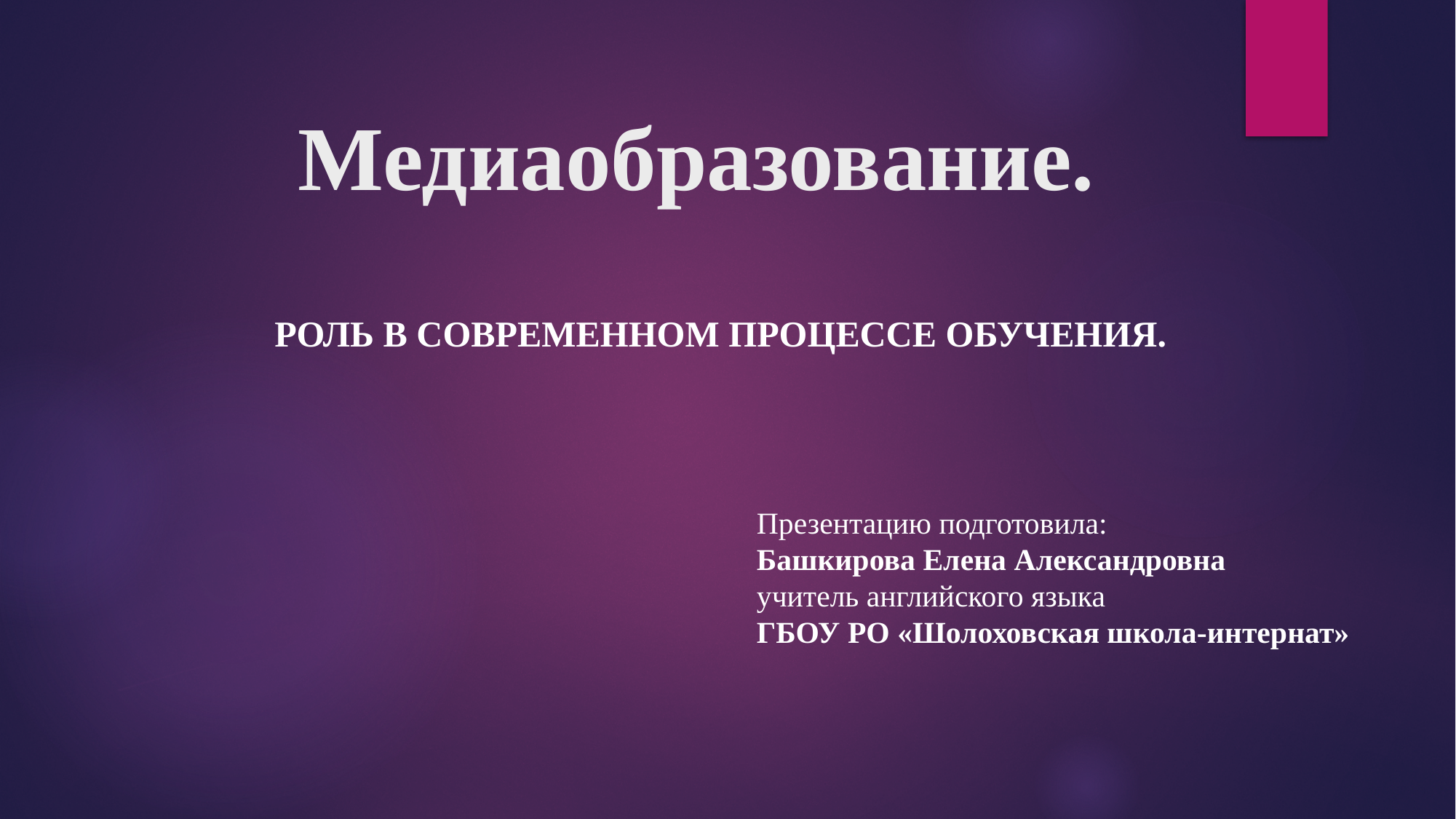

# Медиаобразование.
Роль в современном процессе обучения.
Презентацию подготовила:
Башкирова Елена Александровна
учитель английского языка
ГБОУ РО «Шолоховская школа-интернат»